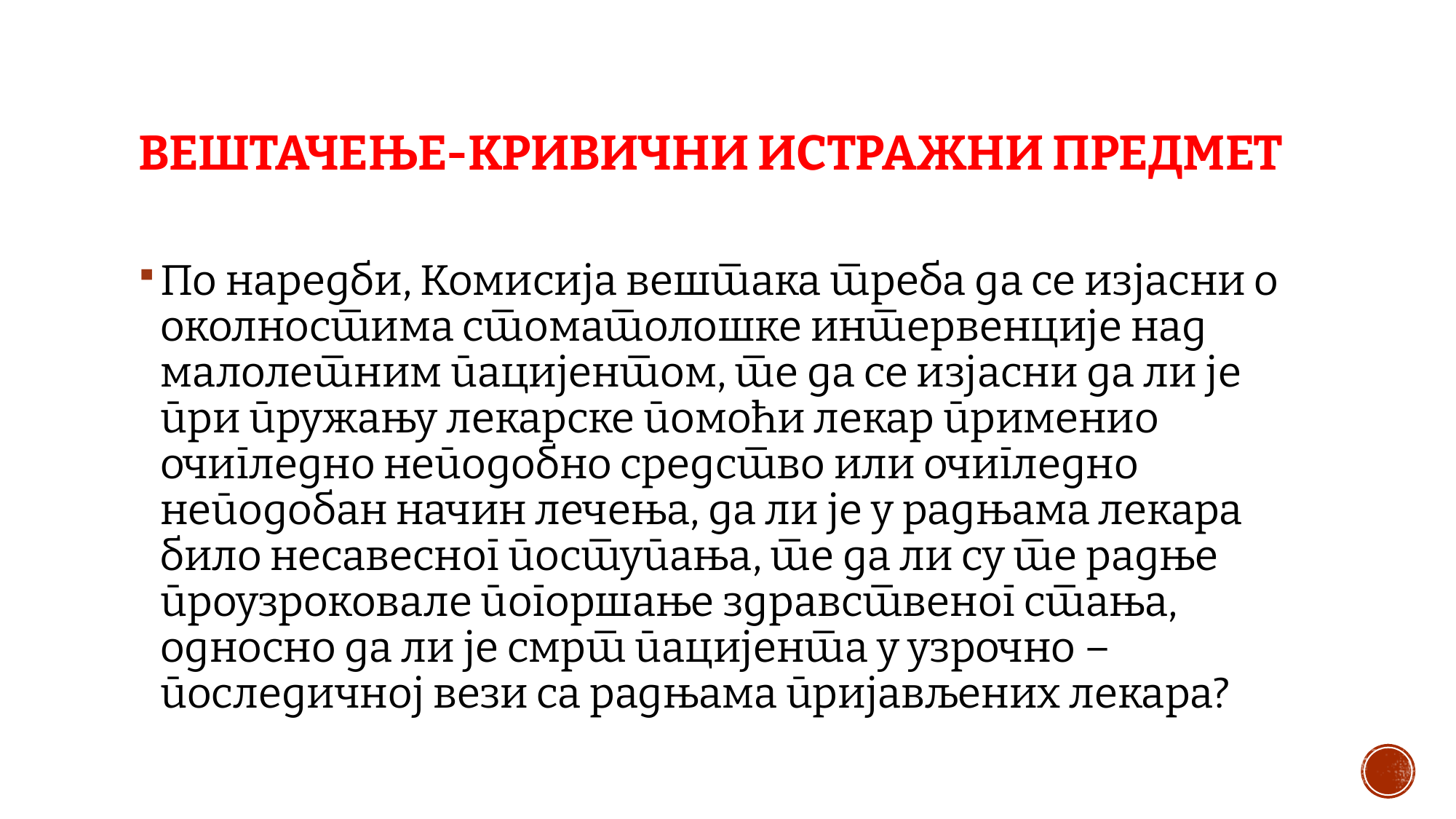

# Вештачење-кривични истражни предмет
По наредби, Комисија вештака треба да се изјасни о околностима стоматолошке интервенције над малолетним пацијентом, те да се изјасни да ли је при пружању лекарске помоћи лекар применио очигледно неподобно средство или очигледно неподобан начин лечења, да ли је у радњама лекара било несавесног поступања, те да ли су те радње проузроковале погоршање здравственог стања, односно да ли је смрт пацијента у узрочно – последичној вези са радњама пријављених лекара?